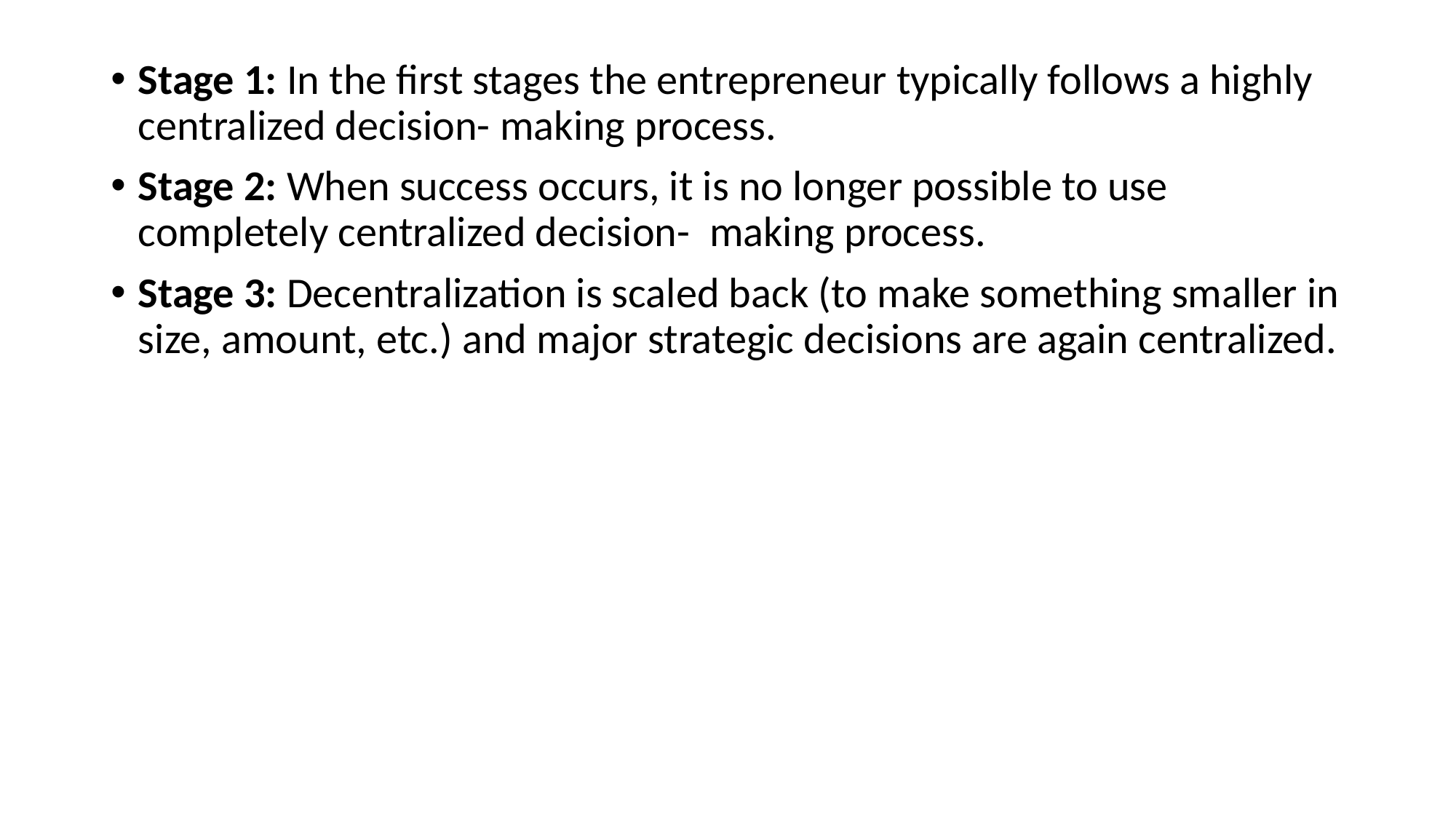

Stage 1: In the first stages the entrepreneur typically follows a highly centralized decision- making process.
Stage 2: When success occurs, it is no longer possible to use completely centralized decision-  making process.
Stage 3: Decentralization is scaled back (to make something smaller in size, amount, etc.) and major strategic decisions are again centralized.